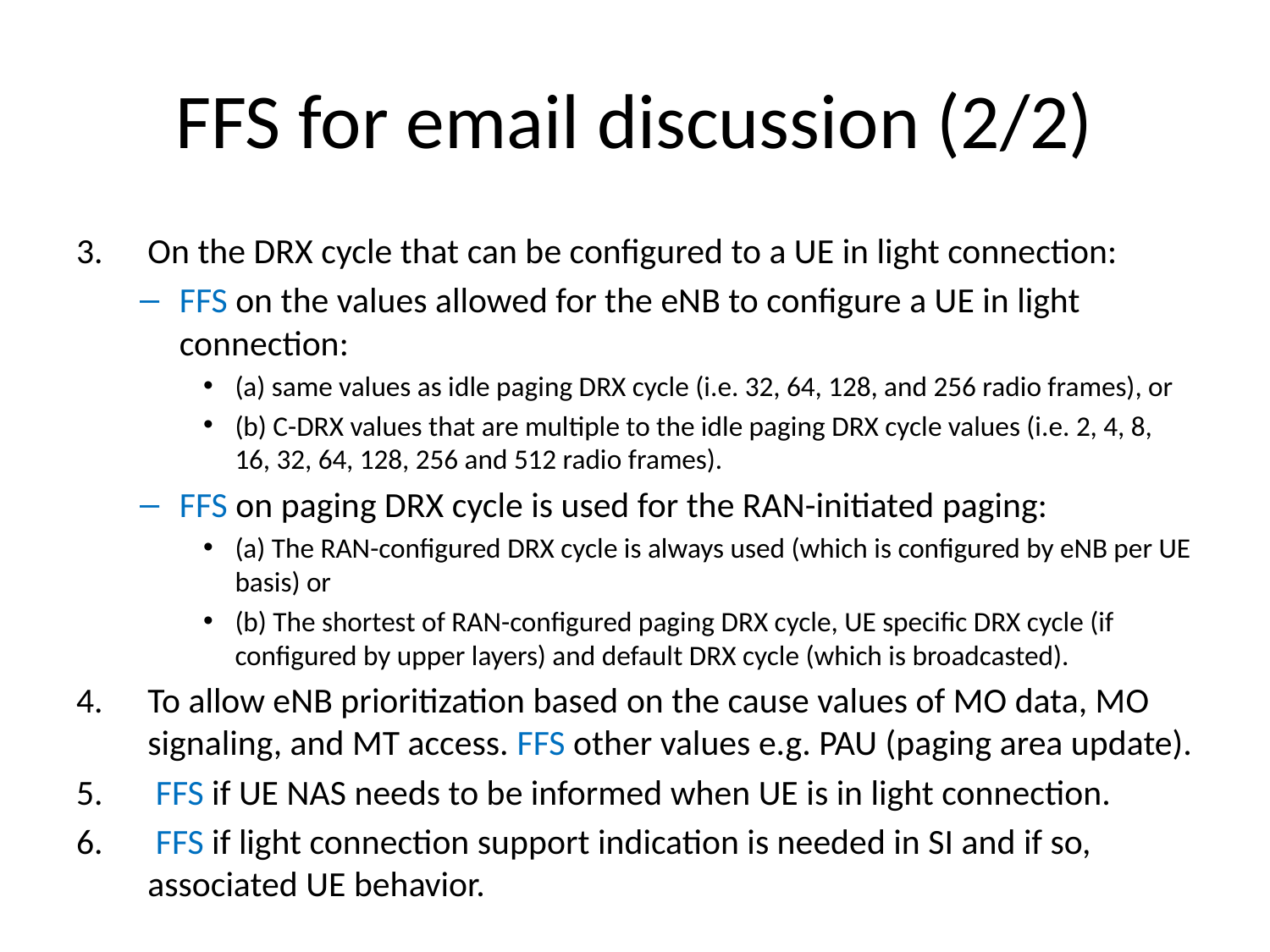

# FFS for email discussion (2/2)
On the DRX cycle that can be configured to a UE in light connection:
FFS on the values allowed for the eNB to configure a UE in light connection:
(a) same values as idle paging DRX cycle (i.e. 32, 64, 128, and 256 radio frames), or
(b) C-DRX values that are multiple to the idle paging DRX cycle values (i.e. 2, 4, 8, 16, 32, 64, 128, 256 and 512 radio frames).
FFS on paging DRX cycle is used for the RAN-initiated paging:
(a) The RAN-configured DRX cycle is always used (which is configured by eNB per UE basis) or
(b) The shortest of RAN-configured paging DRX cycle, UE specific DRX cycle (if configured by upper layers) and default DRX cycle (which is broadcasted).
To allow eNB prioritization based on the cause values of MO data, MO signaling, and MT access. FFS other values e.g. PAU (paging area update).
 FFS if UE NAS needs to be informed when UE is in light connection.
 FFS if light connection support indication is needed in SI and if so, associated UE behavior.